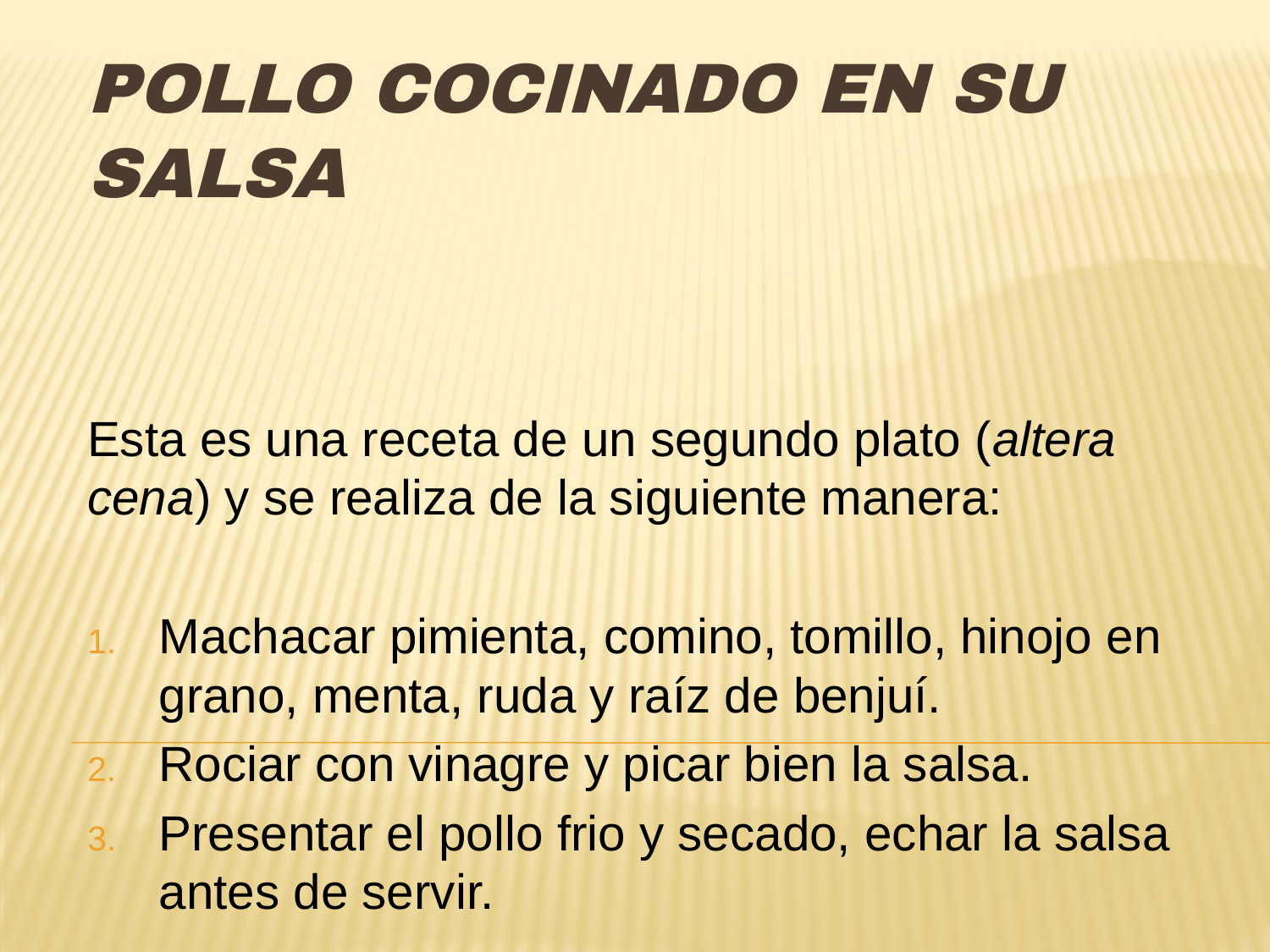

# Pollo cocinado en su salsa
Esta es una receta de un segundo plato (altera cena) y se realiza de la siguiente manera:

Machacar pimienta, comino, tomillo, hinojo en grano, menta, ruda y raíz de benjuí.
Rociar con vinagre y picar bien la salsa.
Presentar el pollo frio y secado, echar la salsa antes de servir.